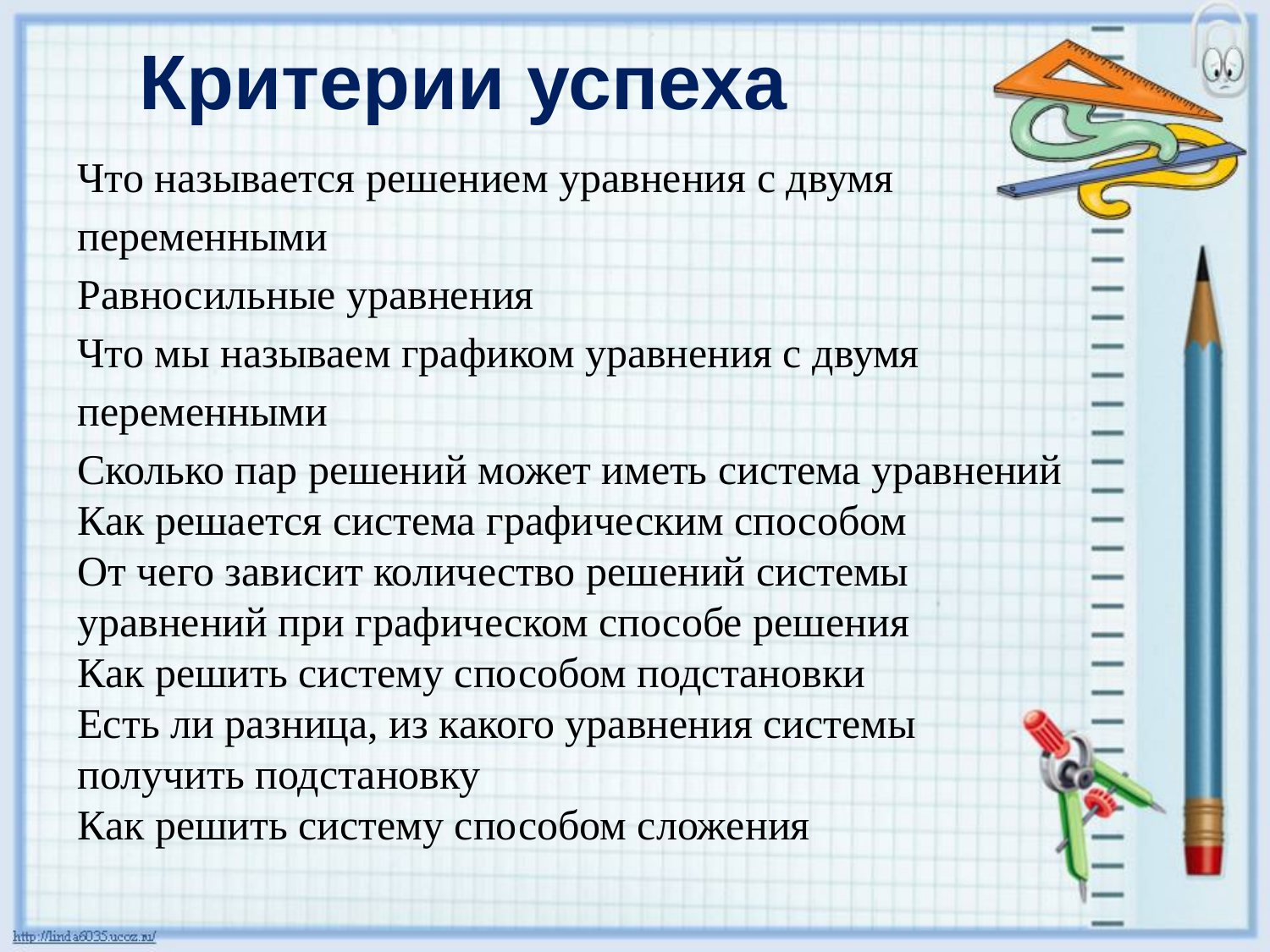

Критерии успеха
Что называется решением уравнения с двумя переменными
Равносильные уравнения
Что мы называем графиком уравнения с двумя переменными
Сколько пар решений может иметь система уравнений
Как решается система графическим способом
От чего зависит количество решений системы уравнений при графическом способе решения
Как решить систему способом подстановки
Есть ли разница, из какого уравнения системы получить подстановку
Как решить систему способом сложения